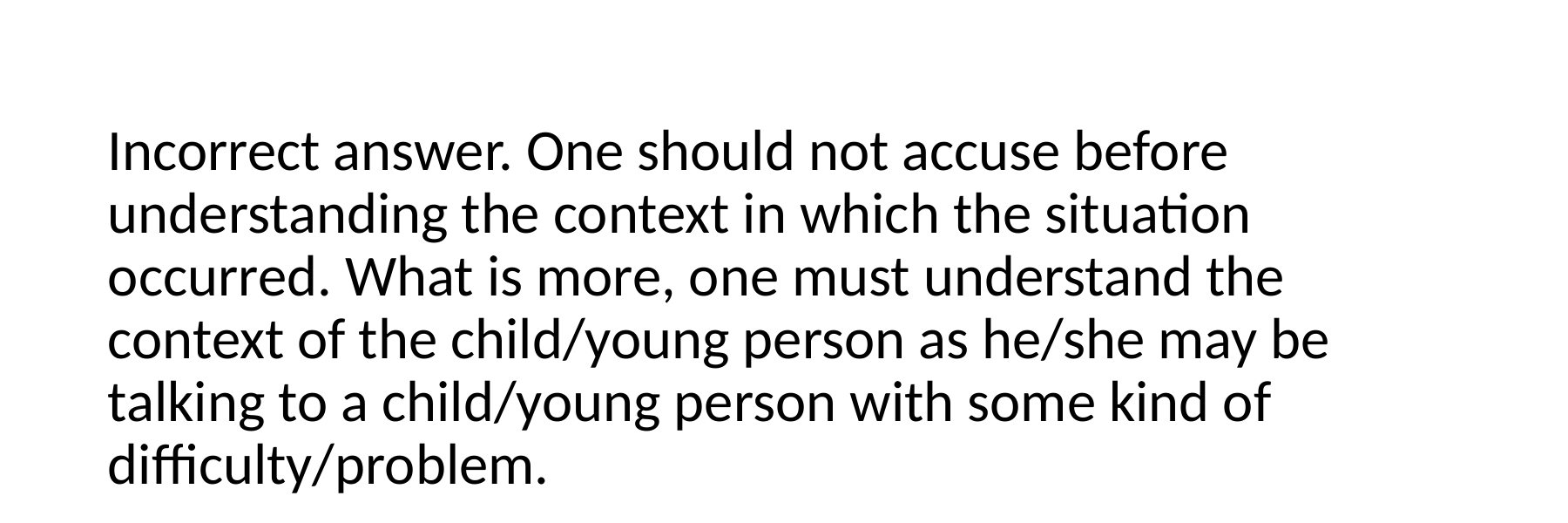

Incorrect answer. One should not accuse before understanding the context in which the situation occurred. What is more, one must understand the context of the child/young person as he/she may be talking to a child/young person with some kind of difficulty/problem.